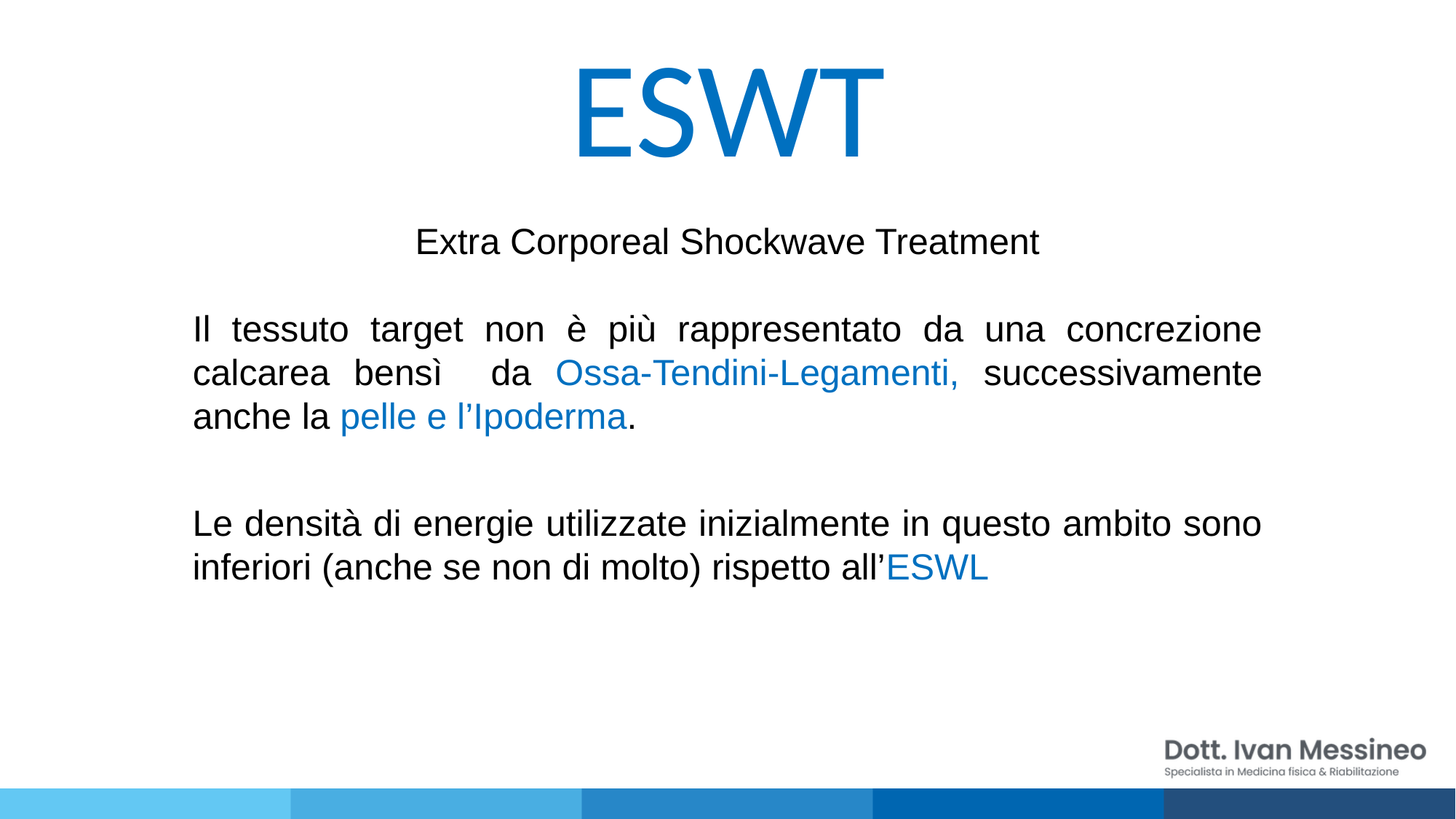

ESWT
Extra Corporeal Shockwave Treatment

Il tessuto target non è più rappresentato da una concrezione calcarea bensì  da Ossa-Tendini-Legamenti, successivamente anche la pelle e l’Ipoderma.
Le densità di energie utilizzate inizialmente in questo ambito sono inferiori (anche se non di molto) rispetto all’ESWL